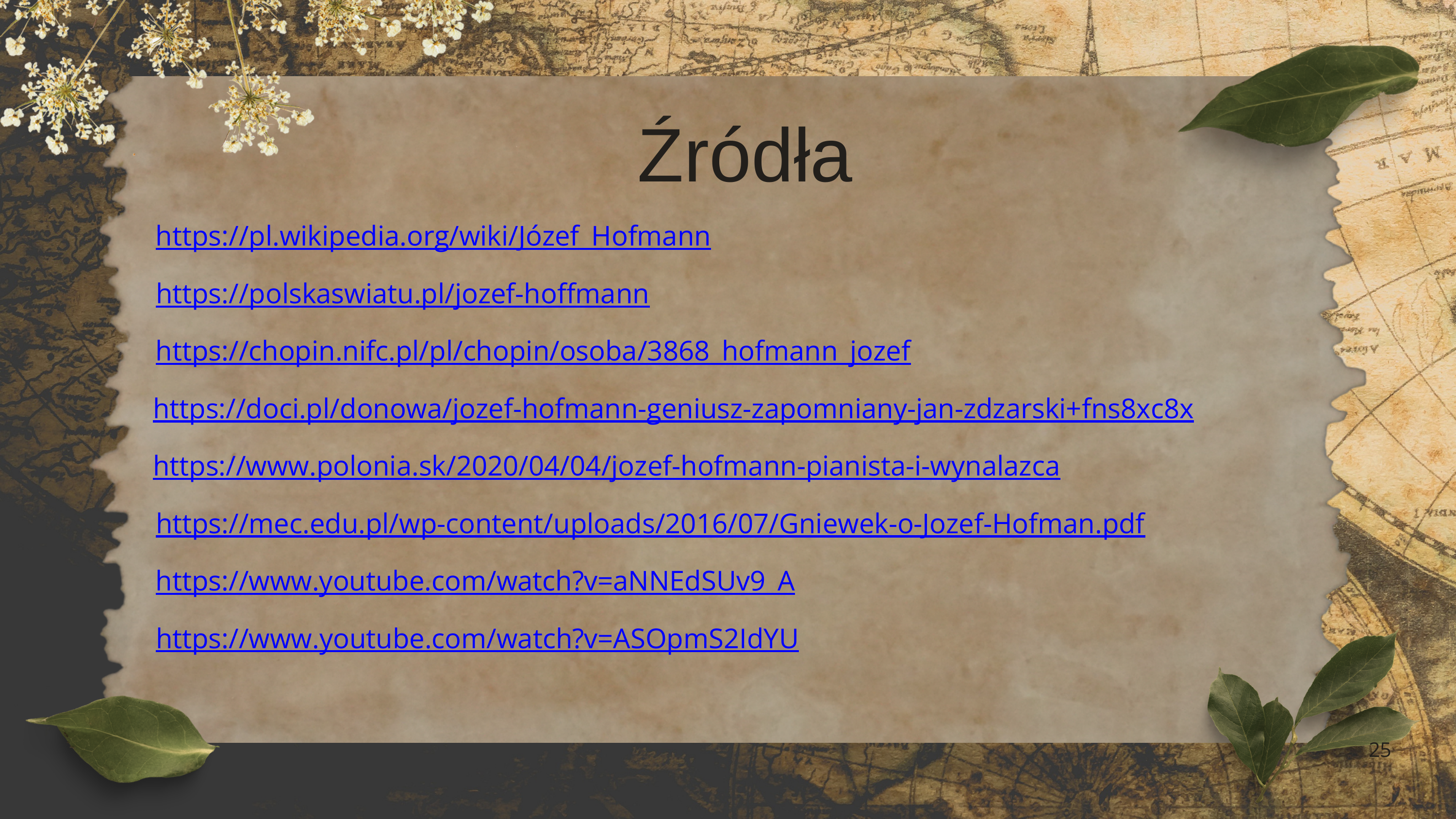

Źródła
https://pl.wikipedia.org/wiki/Józef_Hofmann
https://polskaswiatu.pl/jozef-hoffmann
https://chopin.nifc.pl/pl/chopin/osoba/3868_hofmann_jozef
https://doci.pl/donowa/jozef-hofmann-geniusz-zapomniany-jan-zdzarski+fns8xc8x
https://www.polonia.sk/2020/04/04/jozef-hofmann-pianista-i-wynalazca
https://mec.edu.pl/wp-content/uploads/2016/07/Gniewek-o-Jozef-Hofman.pdf
https://www.youtube.com/watch?v=aNNEdSUv9_A
https://www.youtube.com/watch?v=ASOpmS2IdYU

25